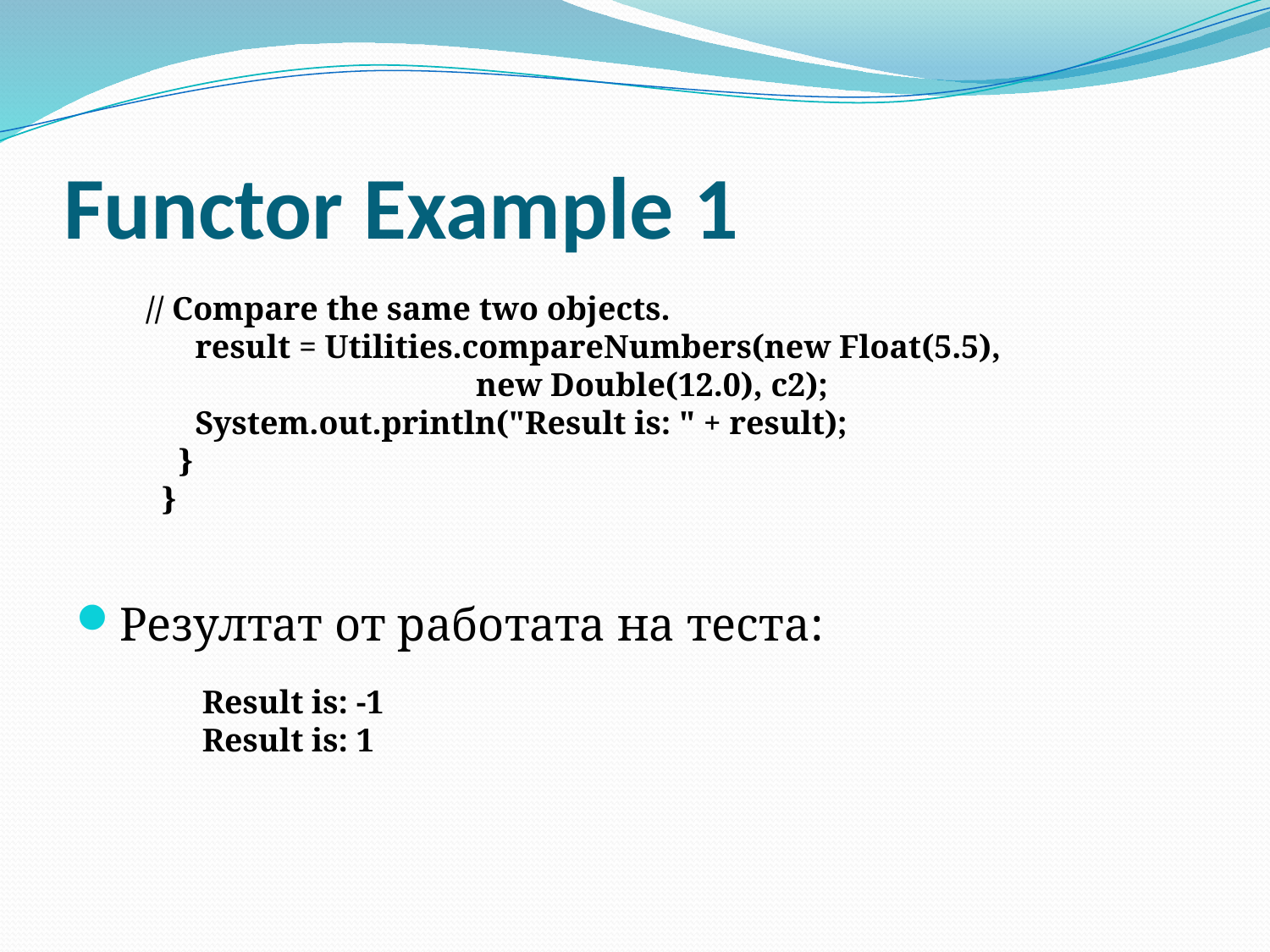

# Functor Example 1

Резултат от работата на теста:
 // Compare the same two objects.
       result = Utilities.compareNumbers(new Float(5.5),
                                         new Double(12.0), c2);
       System.out.println("Result is: " + result);
     }
   }
   Result is: -1
   Result is: 1